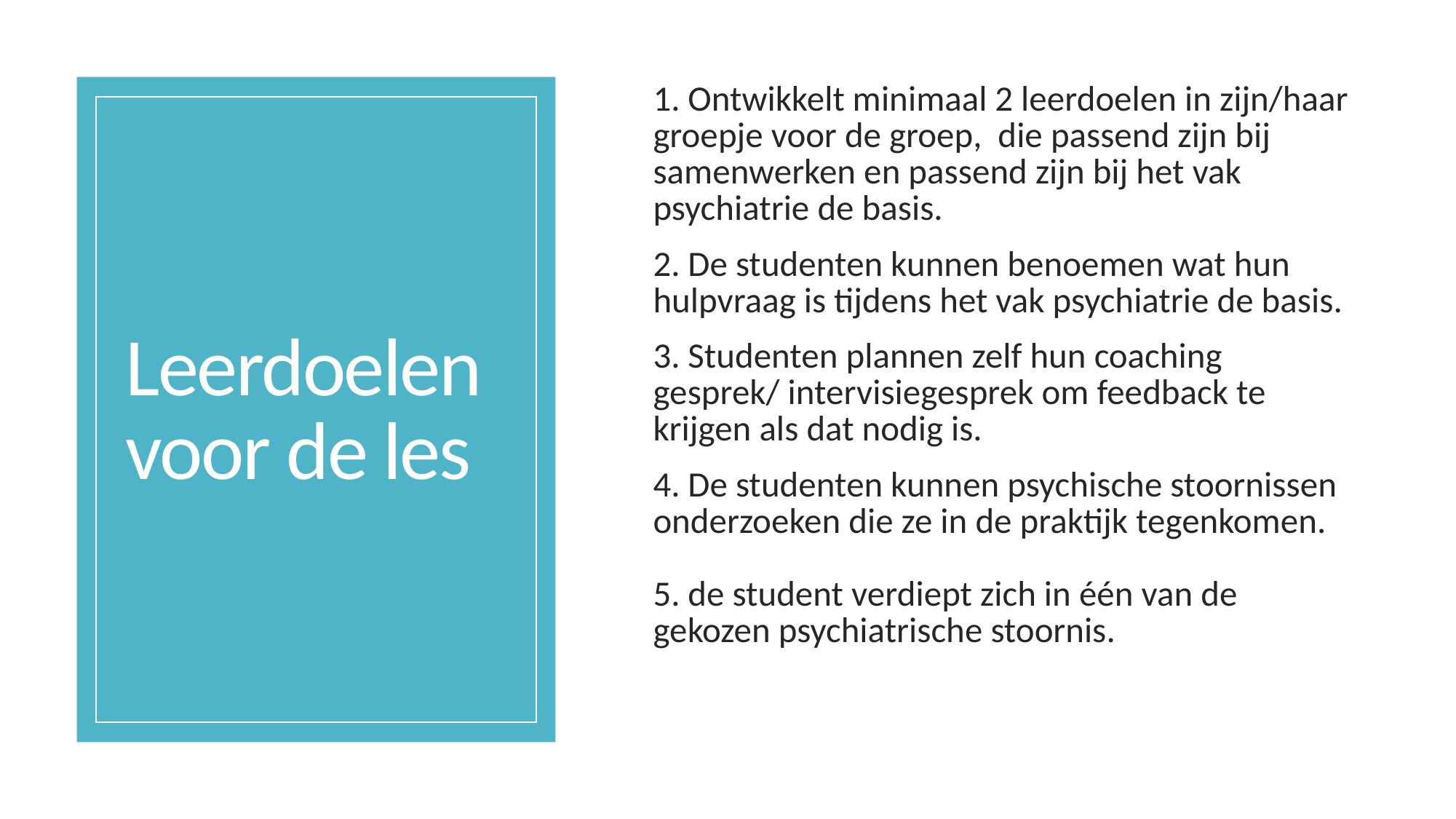

1. Ontwikkelt minimaal 2 leerdoelen in zijn/haar groepje voor de groep,  die passend zijn bij samenwerken en passend zijn bij het vak psychiatrie de basis.
2. De studenten kunnen benoemen wat hun hulpvraag is tijdens het vak psychiatrie de basis.
3. Studenten plannen zelf hun coaching gesprek/ intervisiegesprek om feedback te krijgen als dat nodig is.
4. De studenten kunnen psychische stoornissen onderzoeken die ze in de praktijk tegenkomen.
5. de student verdiept zich in één van de gekozen psychiatrische stoornis.

# Leerdoelen voor de les